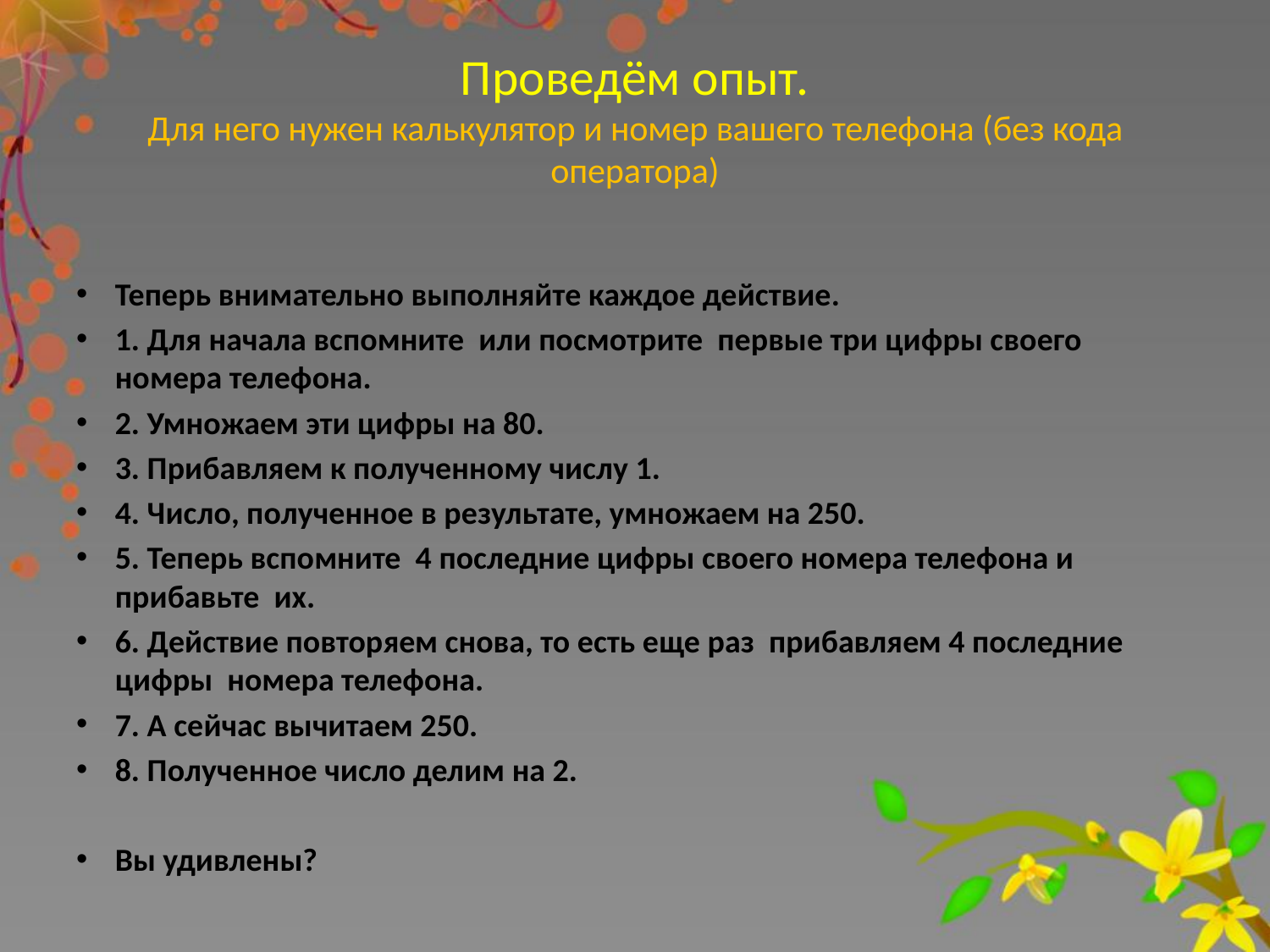

# Проведём опыт. Для него нужен калькулятор и номер вашего телефона (без кода оператора)

Теперь внимательно выполняйте каждое действие.
1. Для начала вспомните  или посмотрите  первые три цифры своего номера телефона.
2. Умножаем эти цифры на 80.
3. Прибавляем к полученному числу 1.
4. Число, полученное в результате, умножаем на 250.
5. Теперь вспомните  4 последние цифры своего номера телефона и прибавьте  их.
6. Действие повторяем снова, то есть еще раз  прибавляем 4 последние цифры  номера телефона.
7. А сейчас вычитаем 250.
8. Полученное число делим на 2.

Вы удивлены?